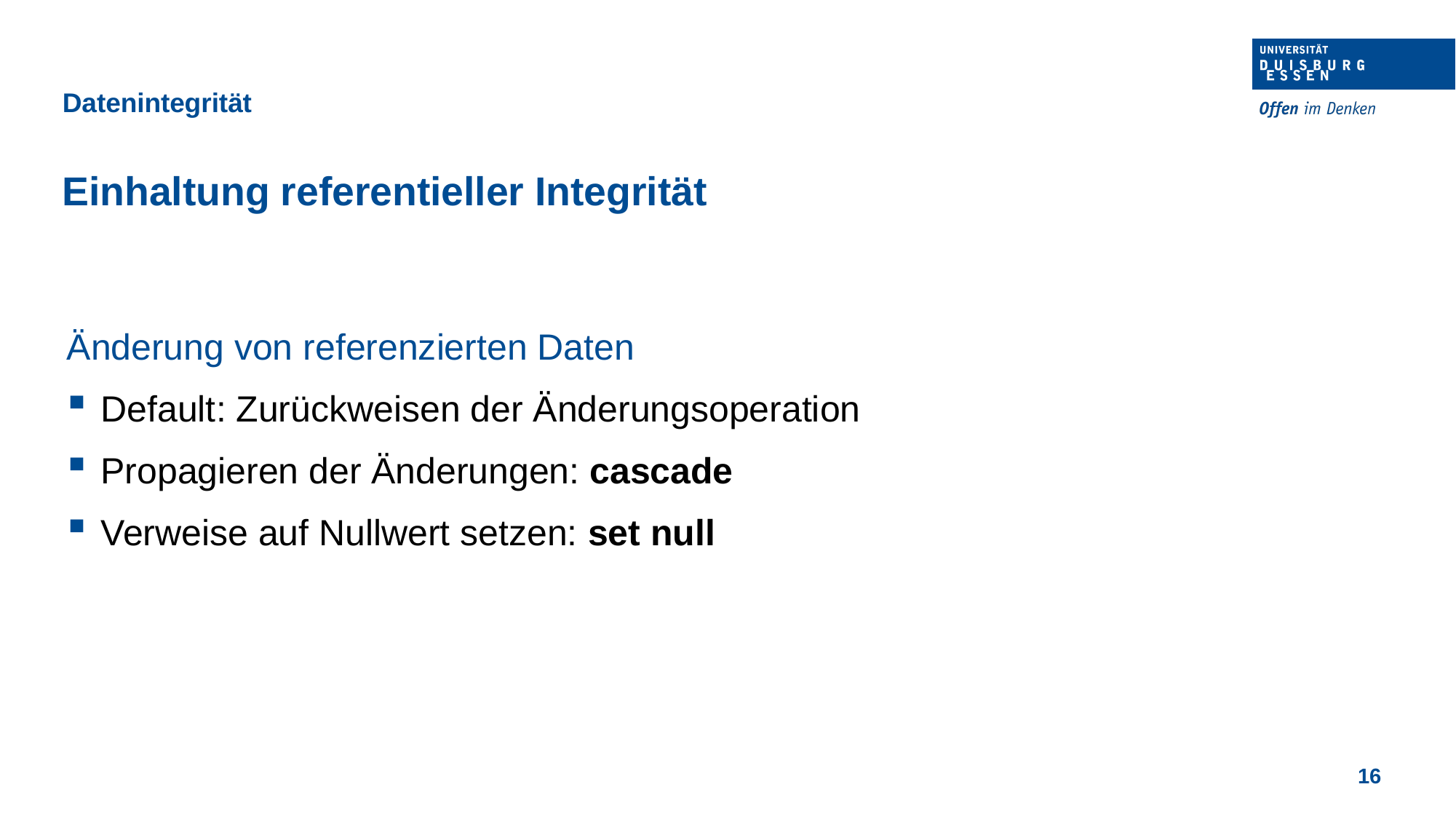

Datenintegrität
Einhaltung referentieller Integrität
Änderung von referenzierten Daten
Default: Zurückweisen der Änderungsoperation
Propagieren der Änderungen: cascade
Verweise auf Nullwert setzen: set null
16